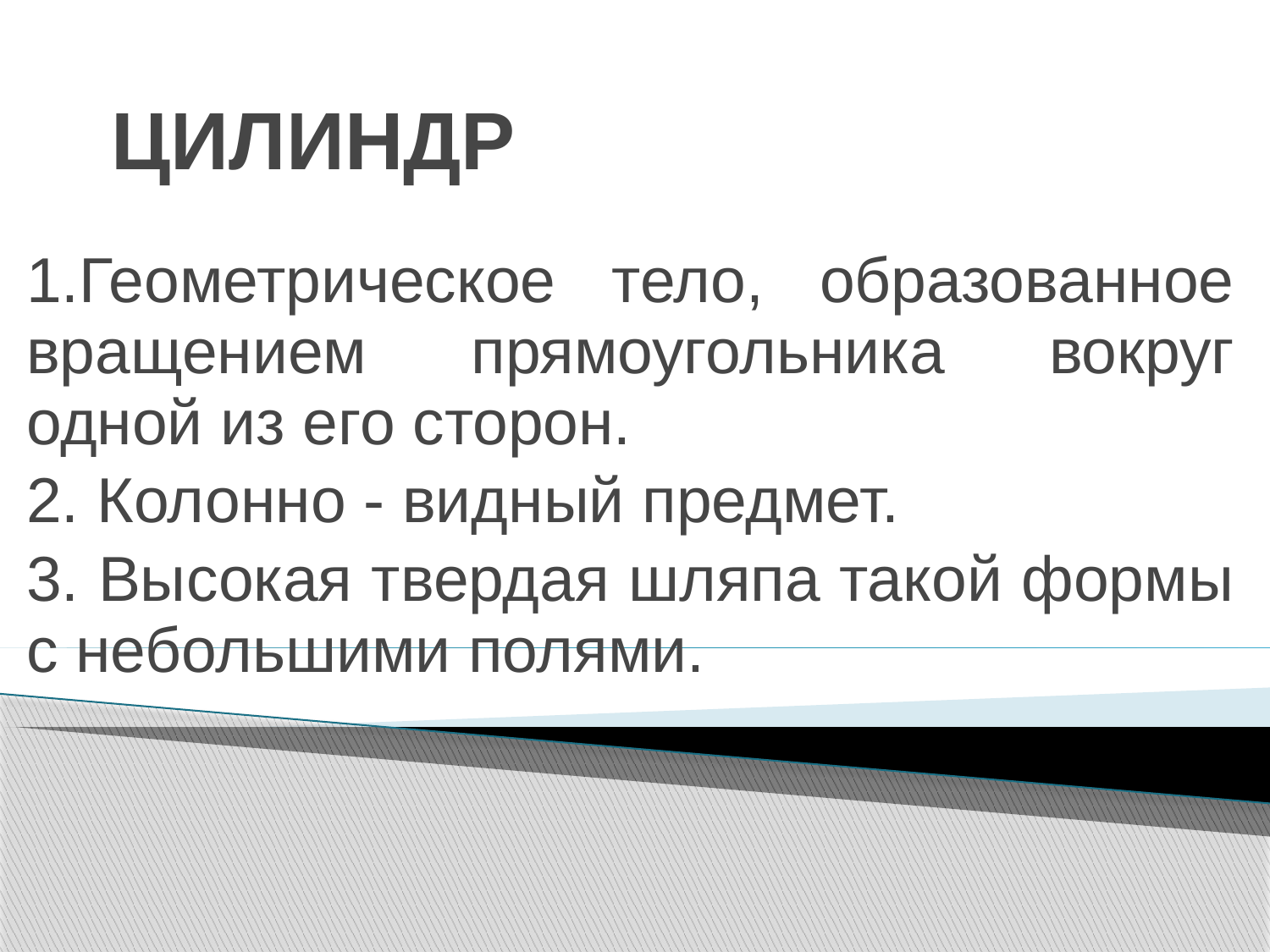

# ЦИЛИНДР

1.Геометрическое тело, образованное вращением прямоугольника вокруг одной из его сторон.
2. Колонно - видный предмет.
3. Высокая твердая шляпа такой формы с небольшими полями.